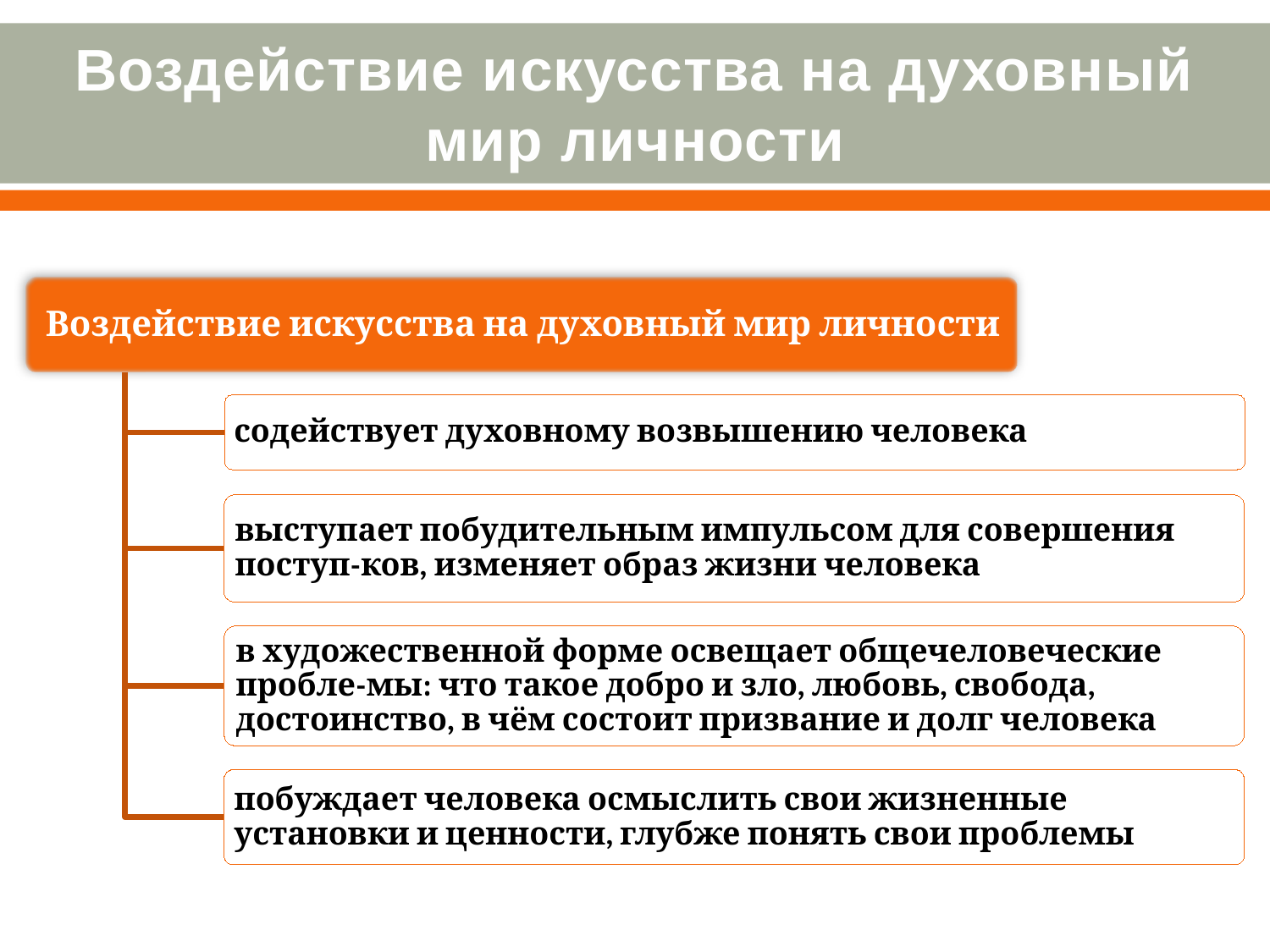

# Воздействие искусства на духовный мир личности
Воздействие искусства на духовный мир личности
содействует духовному возвышению человека
выступает побудительным импульсом для совершения поступ-ков, изменяет образ жизни человека
в художественной форме освещает общечеловеческие пробле-мы: что такое добро и зло, любовь, свобода, достоинство, в чём состоит призвание и долг человека
побуждает человека осмыслить свои жизненные установки и ценности, глубже понять свои проблемы